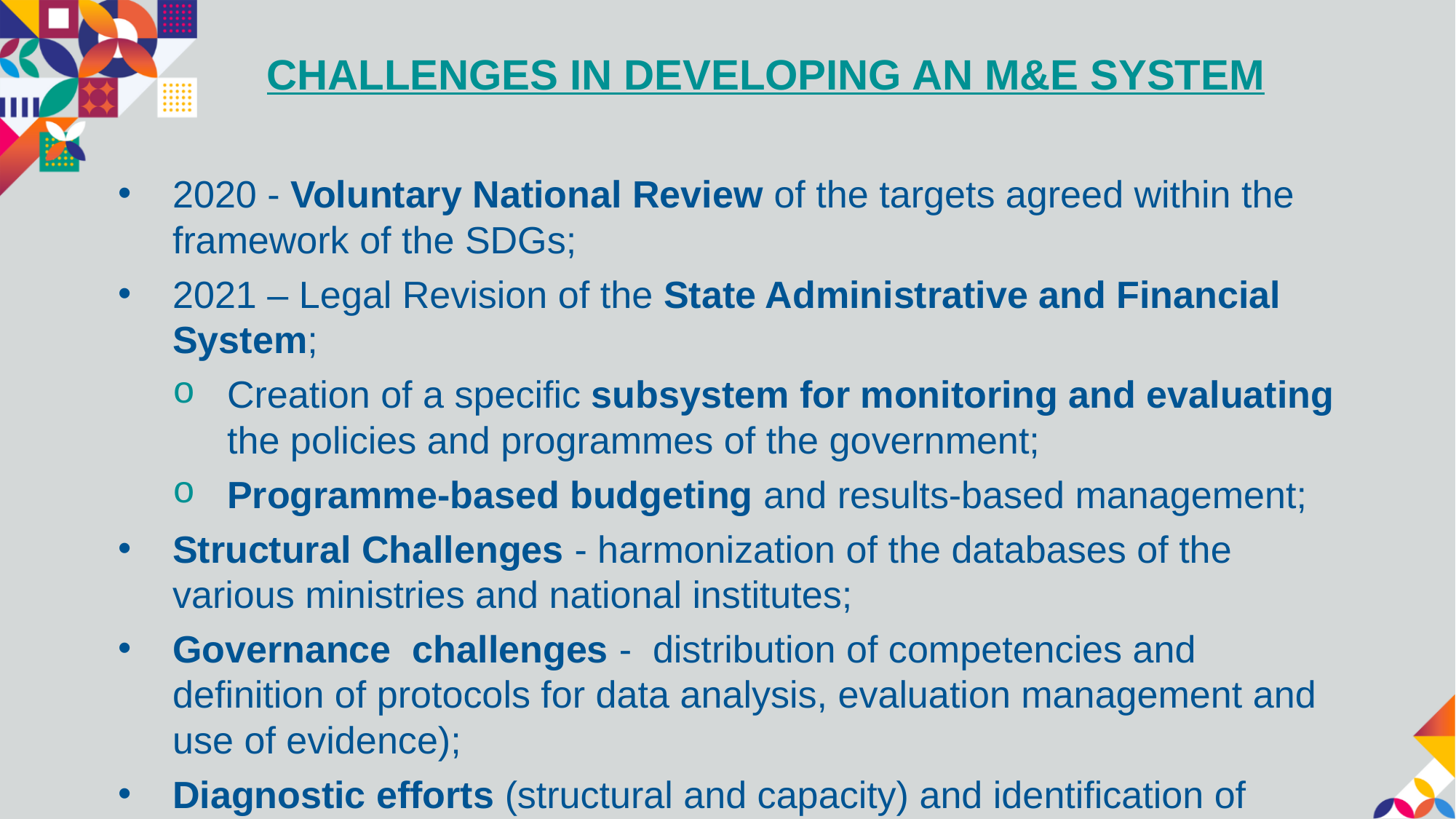

# CHALLENGES IN DEVELOPING AN M&E SYSTEM
2020 - Voluntary National Review of the targets agreed within the framework of the SDGs;
2021 – Legal Revision of the State Administrative and Financial System;
Creation of a specific subsystem for monitoring and evaluating the policies and programmes of the government;
Programme-based budgeting and results-based management;
Structural Challenges - harmonization of the databases of the various ministries and national institutes;
Governance  challenges -  distribution of competencies and definition of protocols for data analysis, evaluation management and use of evidence);
Diagnostic efforts (structural and capacity) and identification of existing information and data gaps.